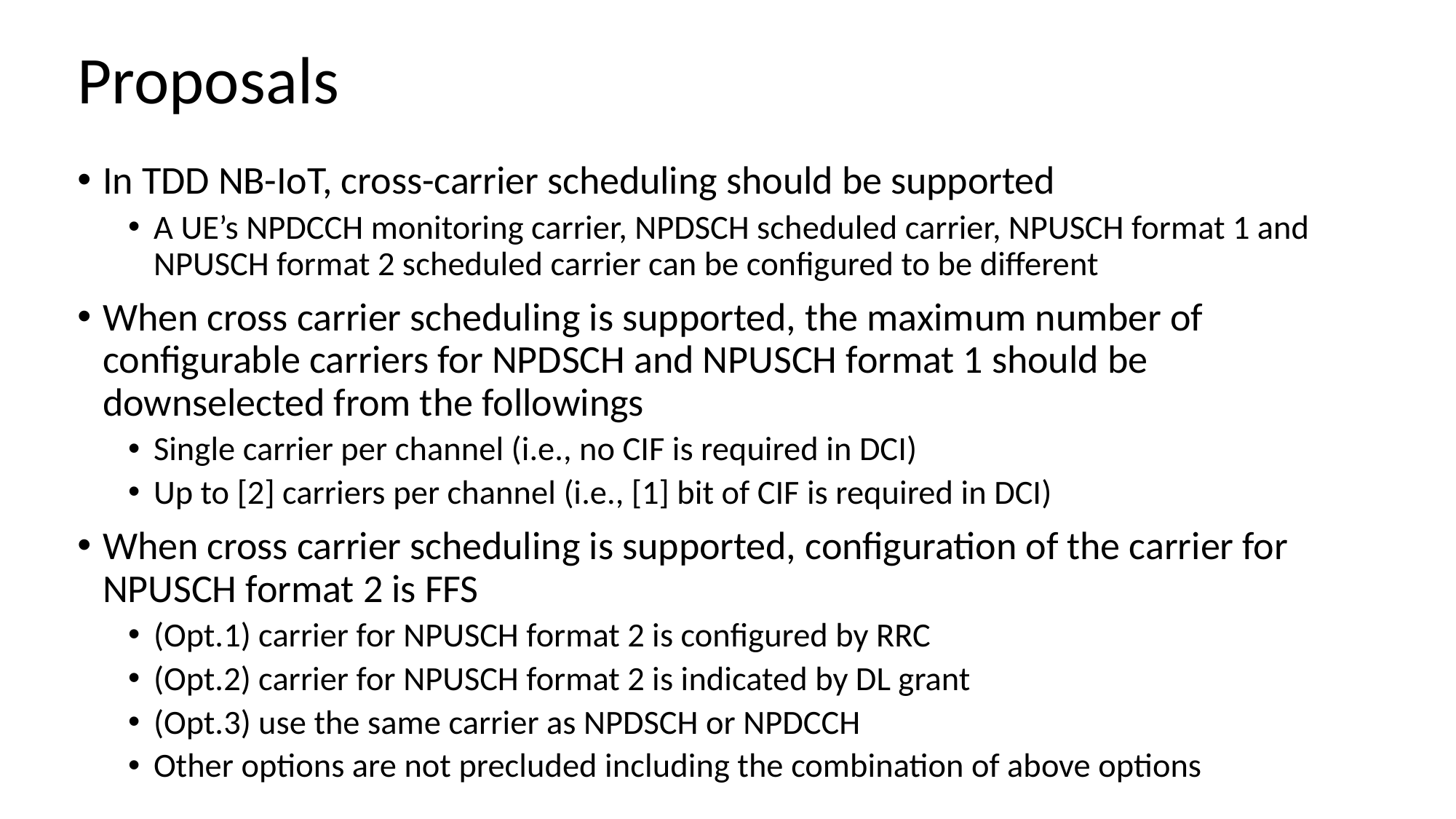

# Proposals
In TDD NB-IoT, cross-carrier scheduling should be supported
A UE’s NPDCCH monitoring carrier, NPDSCH scheduled carrier, NPUSCH format 1 and NPUSCH format 2 scheduled carrier can be configured to be different
When cross carrier scheduling is supported, the maximum number of configurable carriers for NPDSCH and NPUSCH format 1 should be downselected from the followings
Single carrier per channel (i.e., no CIF is required in DCI)
Up to [2] carriers per channel (i.e., [1] bit of CIF is required in DCI)
When cross carrier scheduling is supported, configuration of the carrier for NPUSCH format 2 is FFS
(Opt.1) carrier for NPUSCH format 2 is configured by RRC
(Opt.2) carrier for NPUSCH format 2 is indicated by DL grant
(Opt.3) use the same carrier as NPDSCH or NPDCCH
Other options are not precluded including the combination of above options